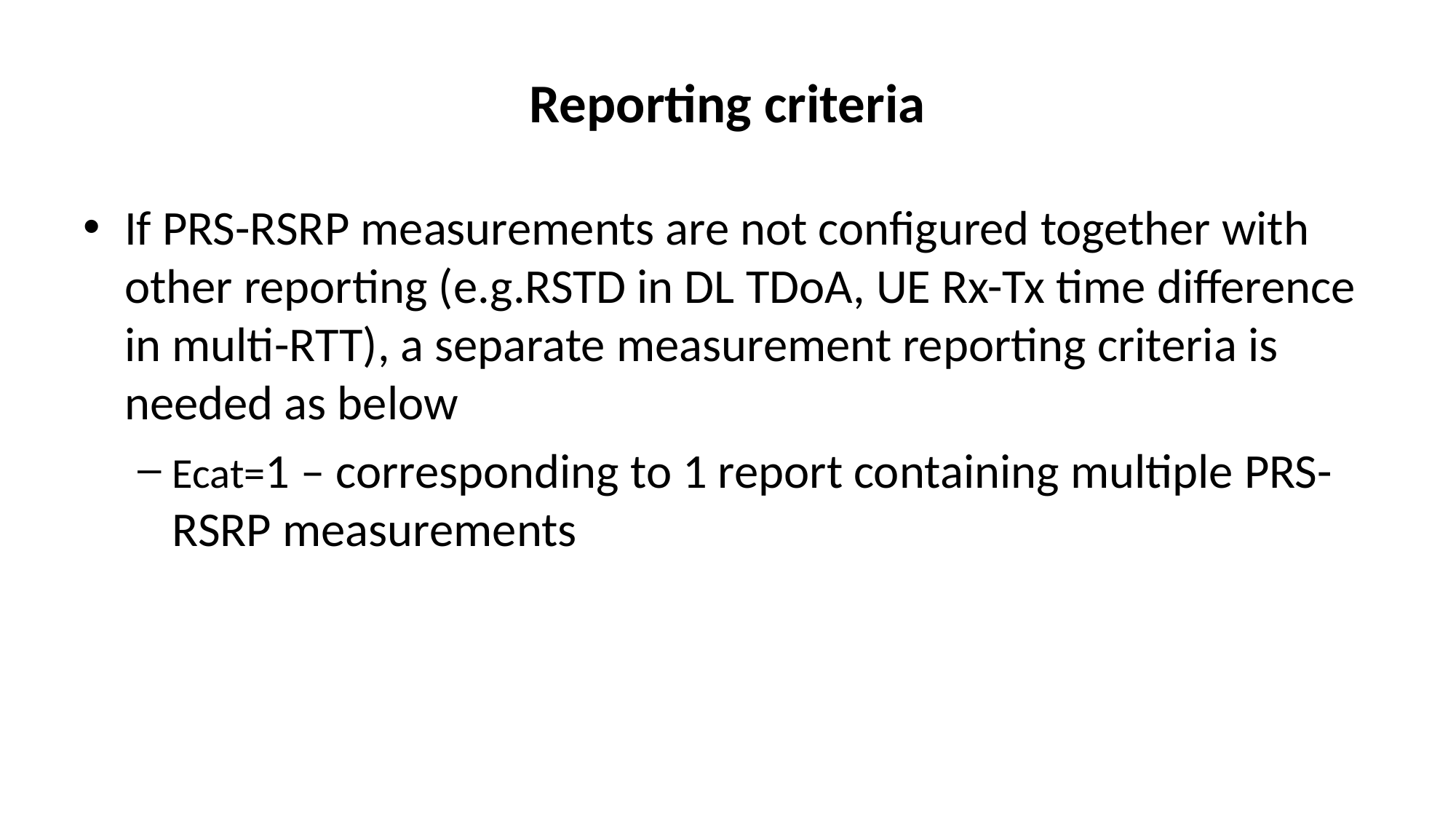

# Reporting criteria
If PRS-RSRP measurements are not configured together with other reporting (e.g.RSTD in DL TDoA, UE Rx-Tx time difference in multi-RTT), a separate measurement reporting criteria is needed as below
Ecat=1 – corresponding to 1 report containing multiple PRS-RSRP measurements